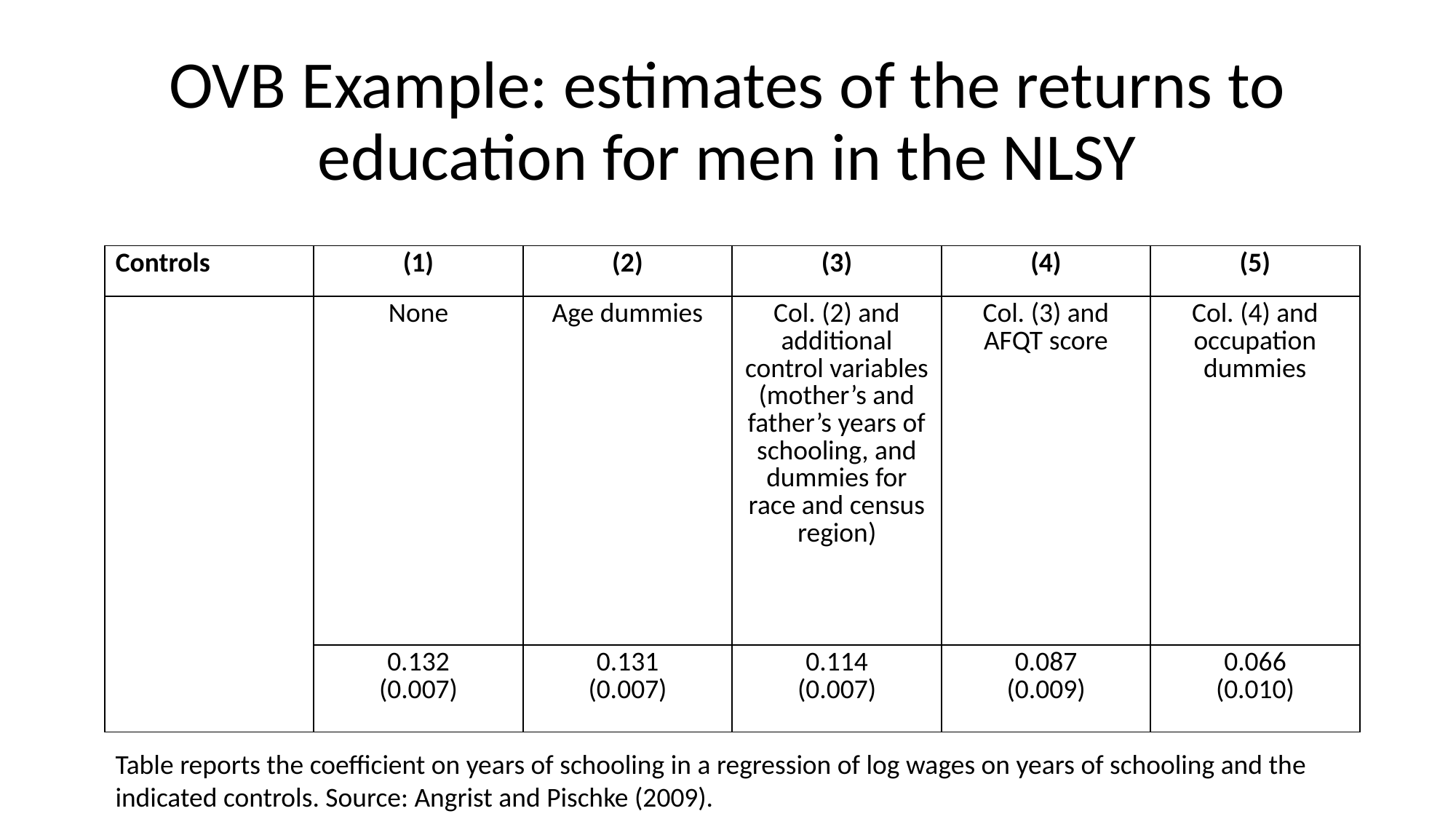

# OVB Example: estimates of the returns to education for men in the NLSY
| Controls | (1) | (2) | (3) | (4) | (5) |
| --- | --- | --- | --- | --- | --- |
|  | None | Age dummies | Col. (2) and additional control variables (mother’s and father’s years of schooling, and dummies for race and census region) | Col. (3) and AFQT score | Col. (4) and occupation dummies |
|  | 0.132 (0.007) | 0.131 (0.007) | 0.114 (0.007) | 0.087 (0.009) | 0.066 (0.010) |
Table reports the coefficient on years of schooling in a regression of log wages on years of schooling and the indicated controls. Source: Angrist and Pischke (2009).